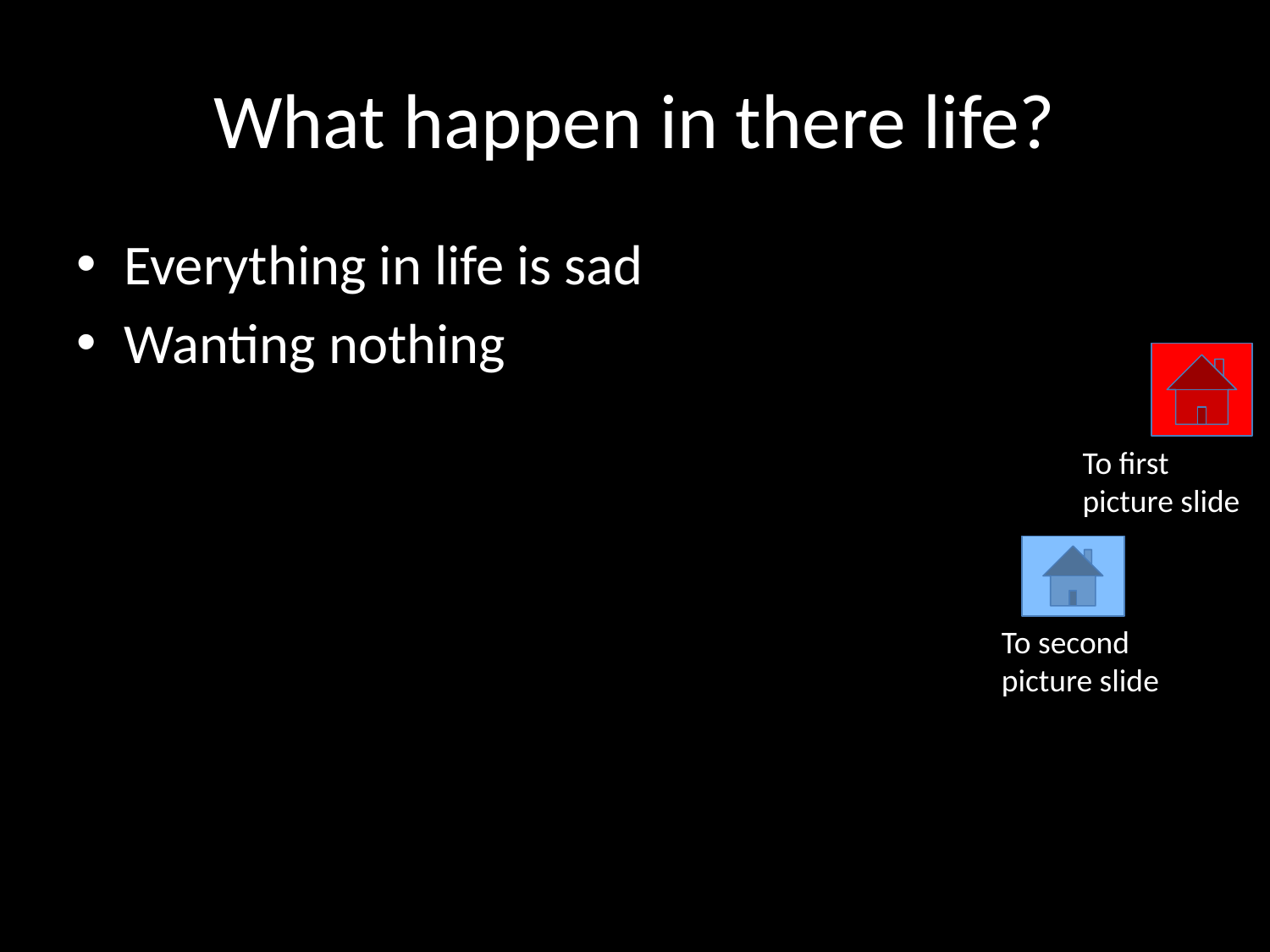

# What happen in there life?
Everything in life is sad
Wanting nothing

To first picture slide

To second picture slide